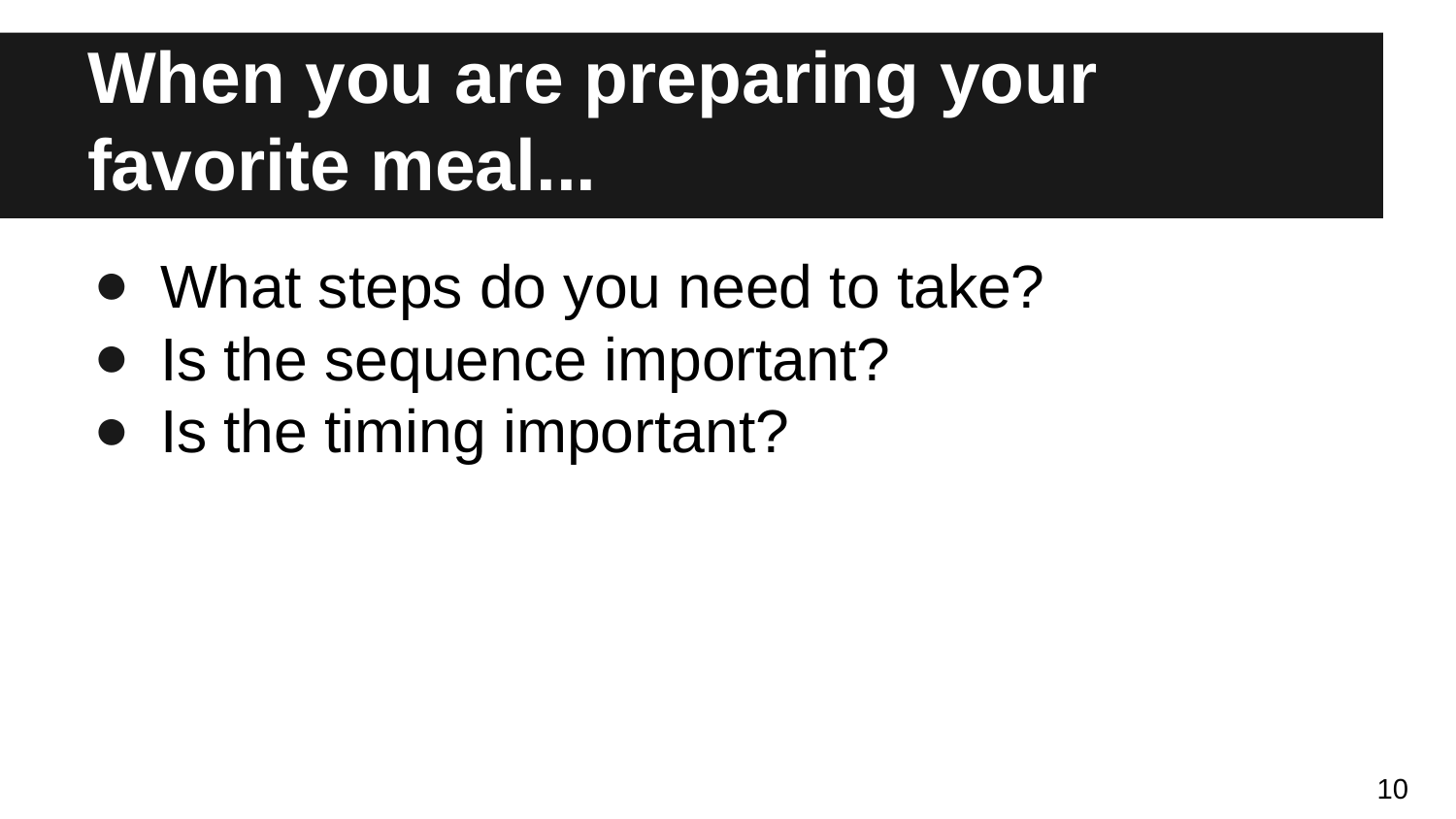

# When you are preparing your favorite meal...
What steps do you need to take?
Is the sequence important?
Is the timing important?
10